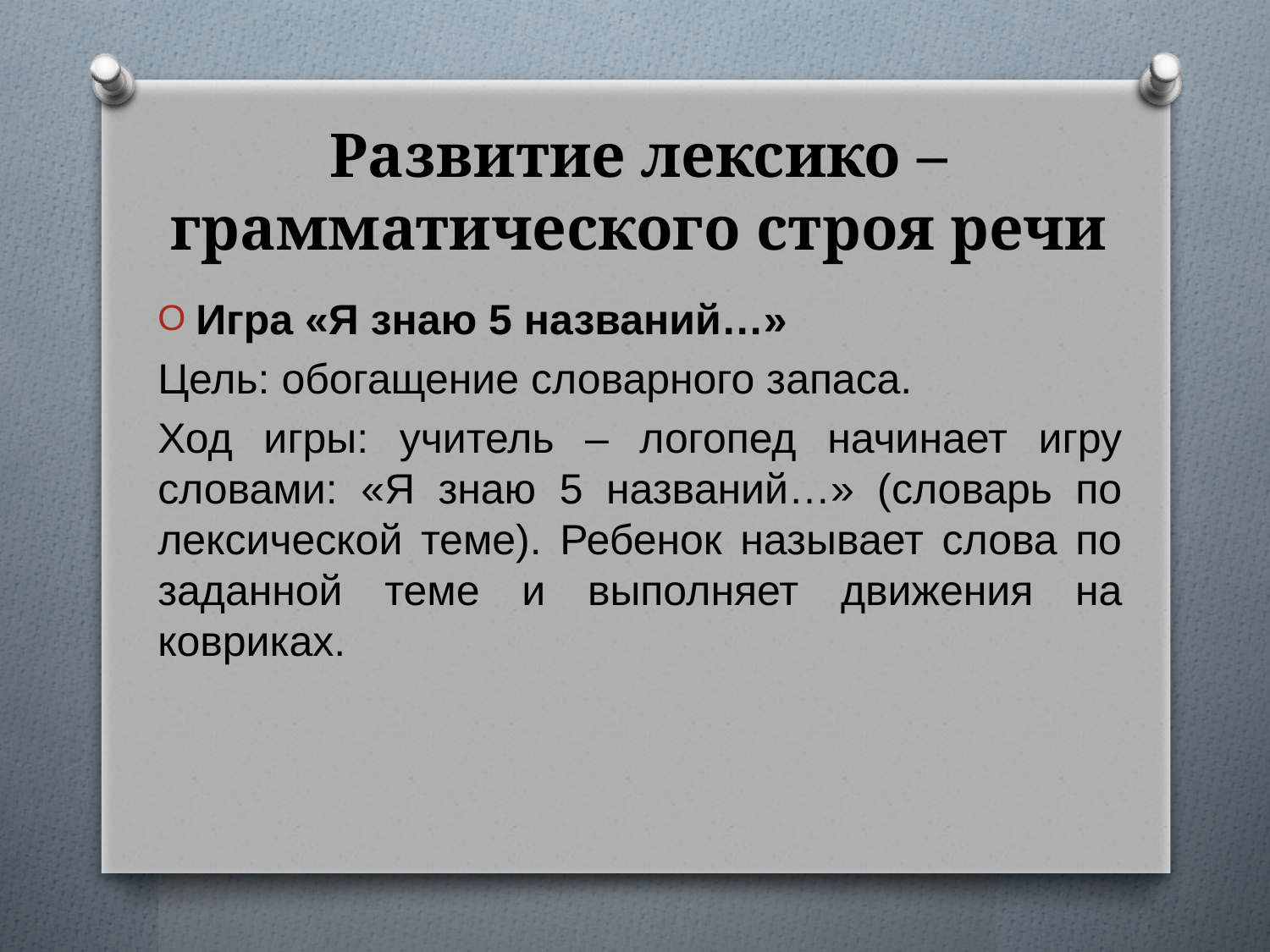

# Развитие лексико – грамматического строя речи
Игра «Я знаю 5 названий…»
Цель: обогащение словарного запаса.
Ход игры: учитель – логопед начинает игру словами: «Я знаю 5 названий…» (словарь по лексической теме). Ребенок называет слова по заданной теме и выполняет движения на ковриках.